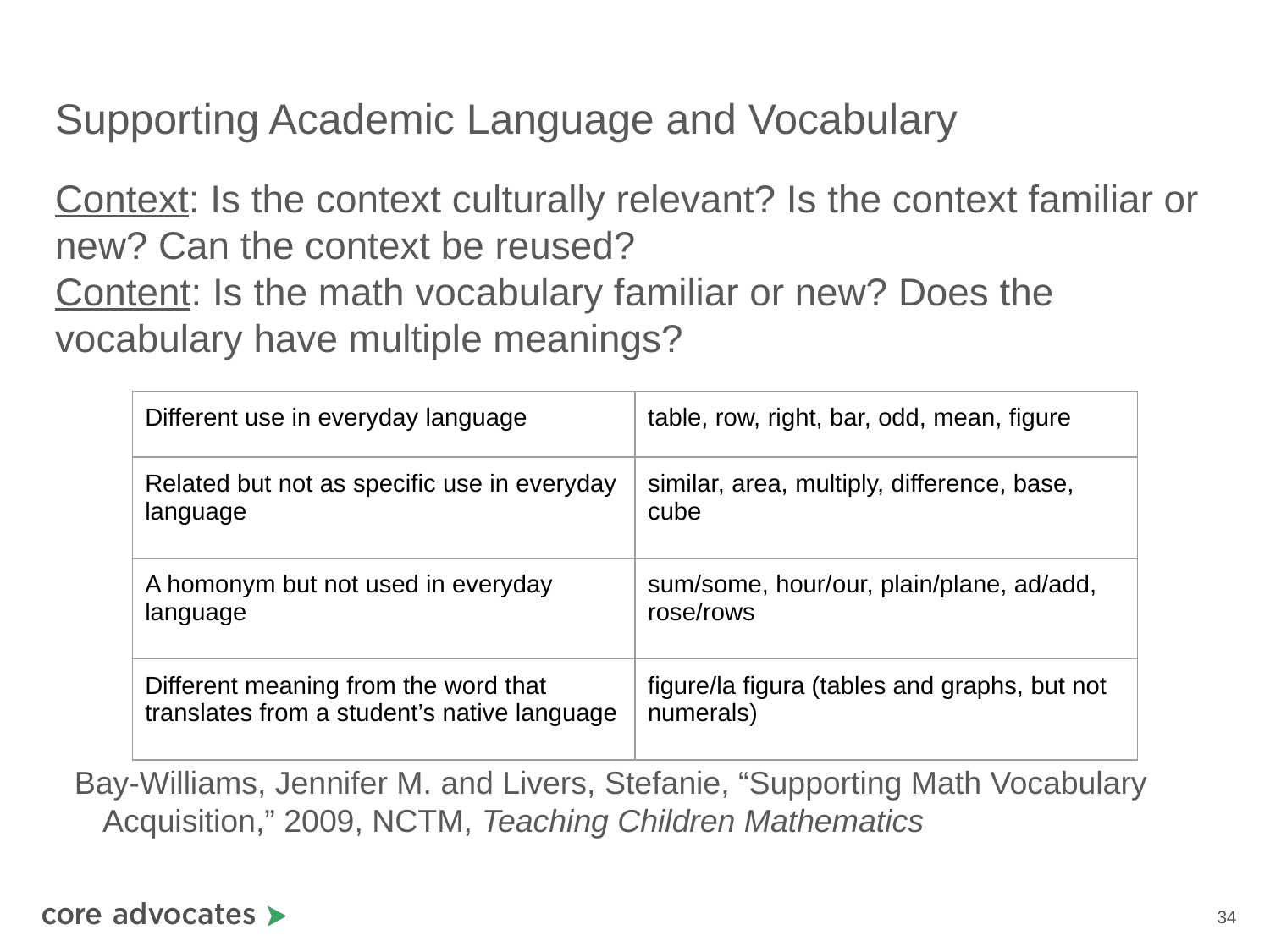

# Supporting Academic Language and Vocabulary
Context: Is the context culturally relevant? Is the context familiar or new? Can the context be reused?
Content: Is the math vocabulary familiar or new? Does the vocabulary have multiple meanings?

Bay-Williams, Jennifer M. and Livers, Stefanie, “Supporting Math Vocabulary Acquisition,” 2009, NCTM, Teaching Children Mathematics

| Different use in everyday language | table, row, right, bar, odd, mean, figure |
| --- | --- |
| Related but not as specific use in everyday language | similar, area, multiply, difference, base, cube |
| A homonym but not used in everyday language | sum/some, hour/our, plain/plane, ad/add, rose/rows |
| Different meaning from the word that translates from a student’s native language | figure/la figura (tables and graphs, but not numerals) |